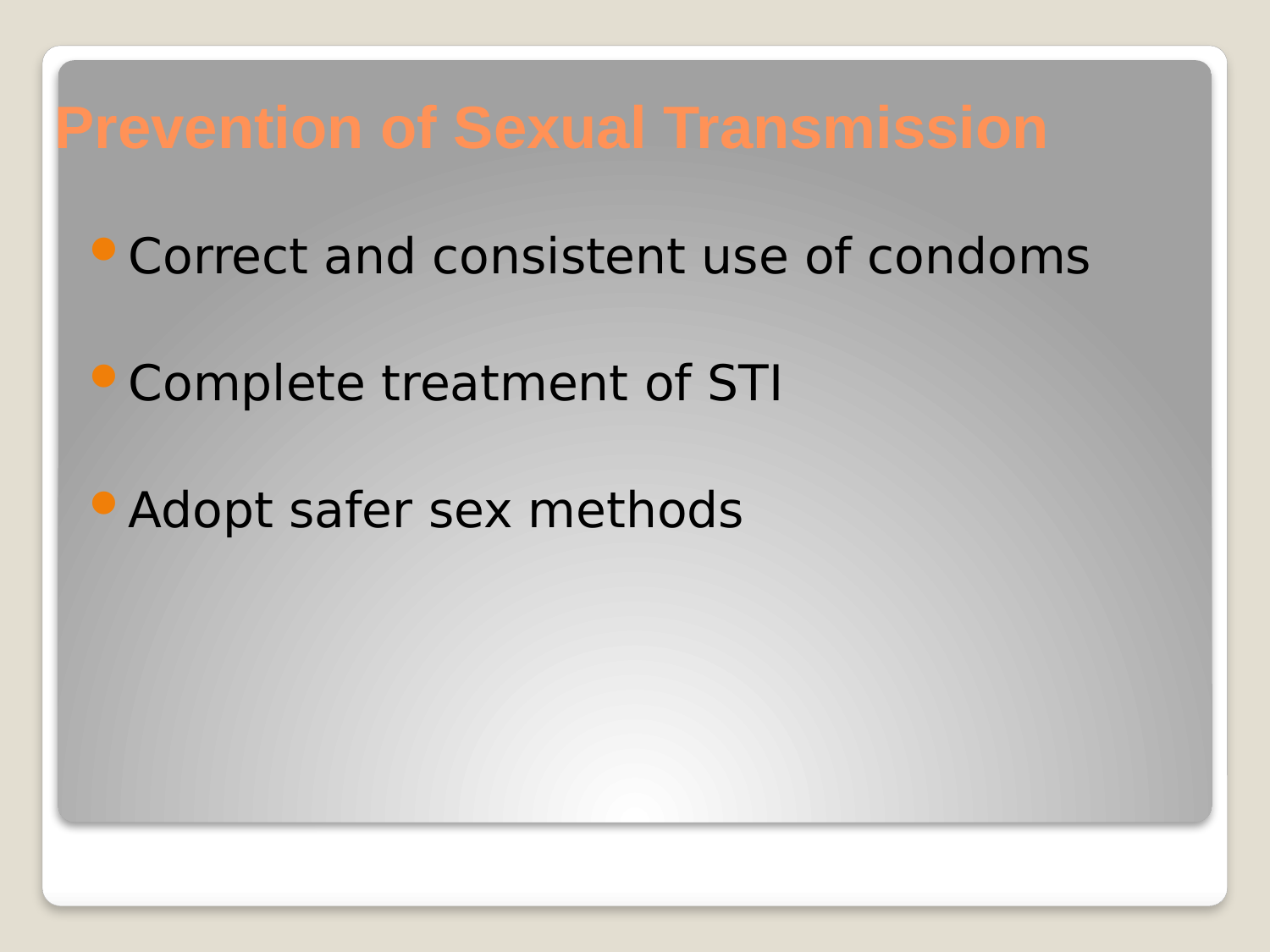

# Prevention of Sexual Transmission
Correct and consistent use of condoms

Complete treatment of STI

Adopt safer sex methods